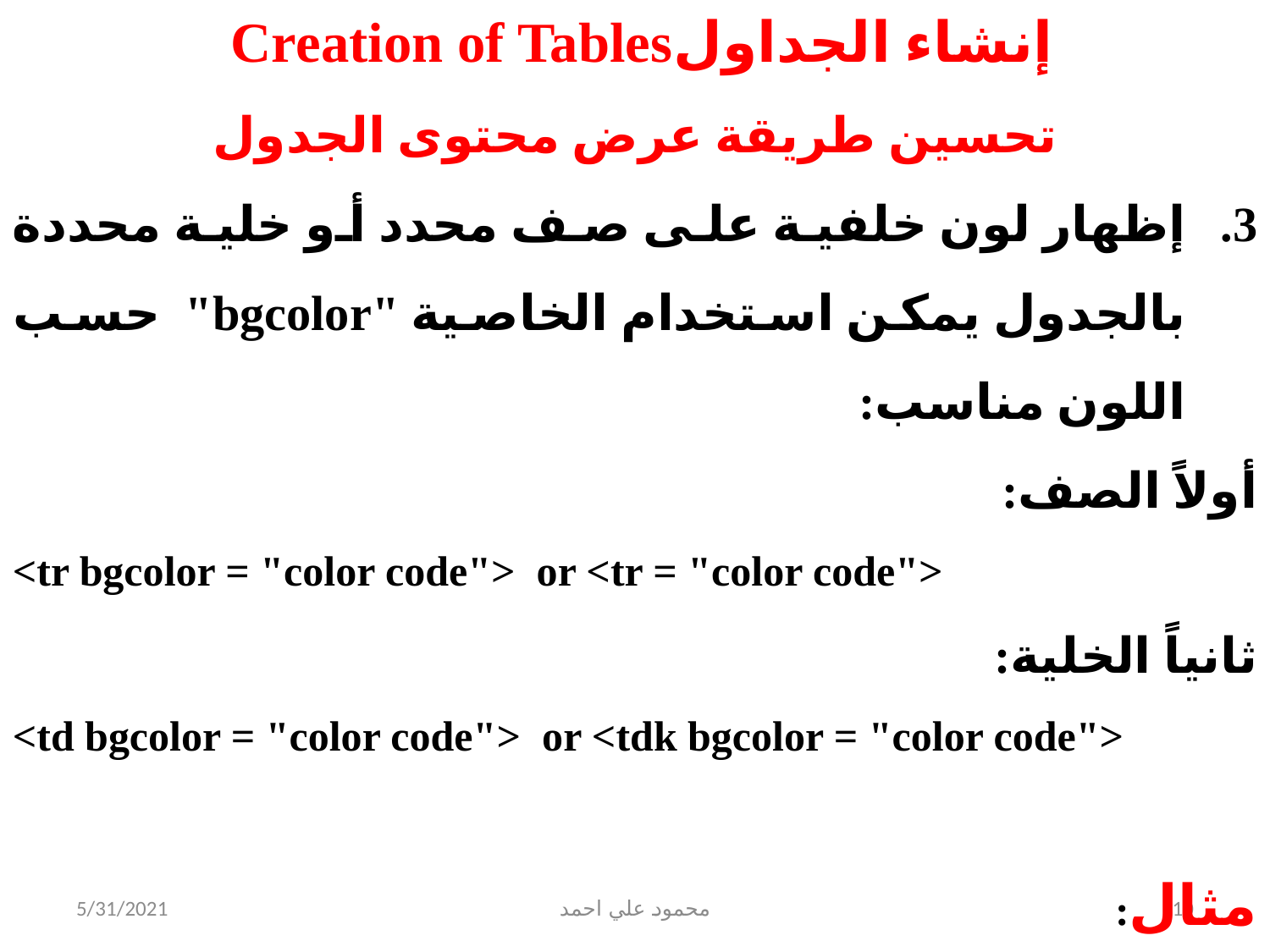

إنشاء الجداولCreation of Tables
تحسين طريقة عرض محتوى الجدول
إظهار لون خلفية على صف محدد أو خلية محددة بالجدول يمكن استخدام الخاصية "bgcolor"  حسب اللون مناسب:
أولاً الصف:
<tr bgcolor = "color code">  or <tr = "color code">
ثانياً الخلية:
<td bgcolor = "color code">  or <tdk bgcolor = "color code">

مثال:

5/31/2021
محمود علي احمد
10